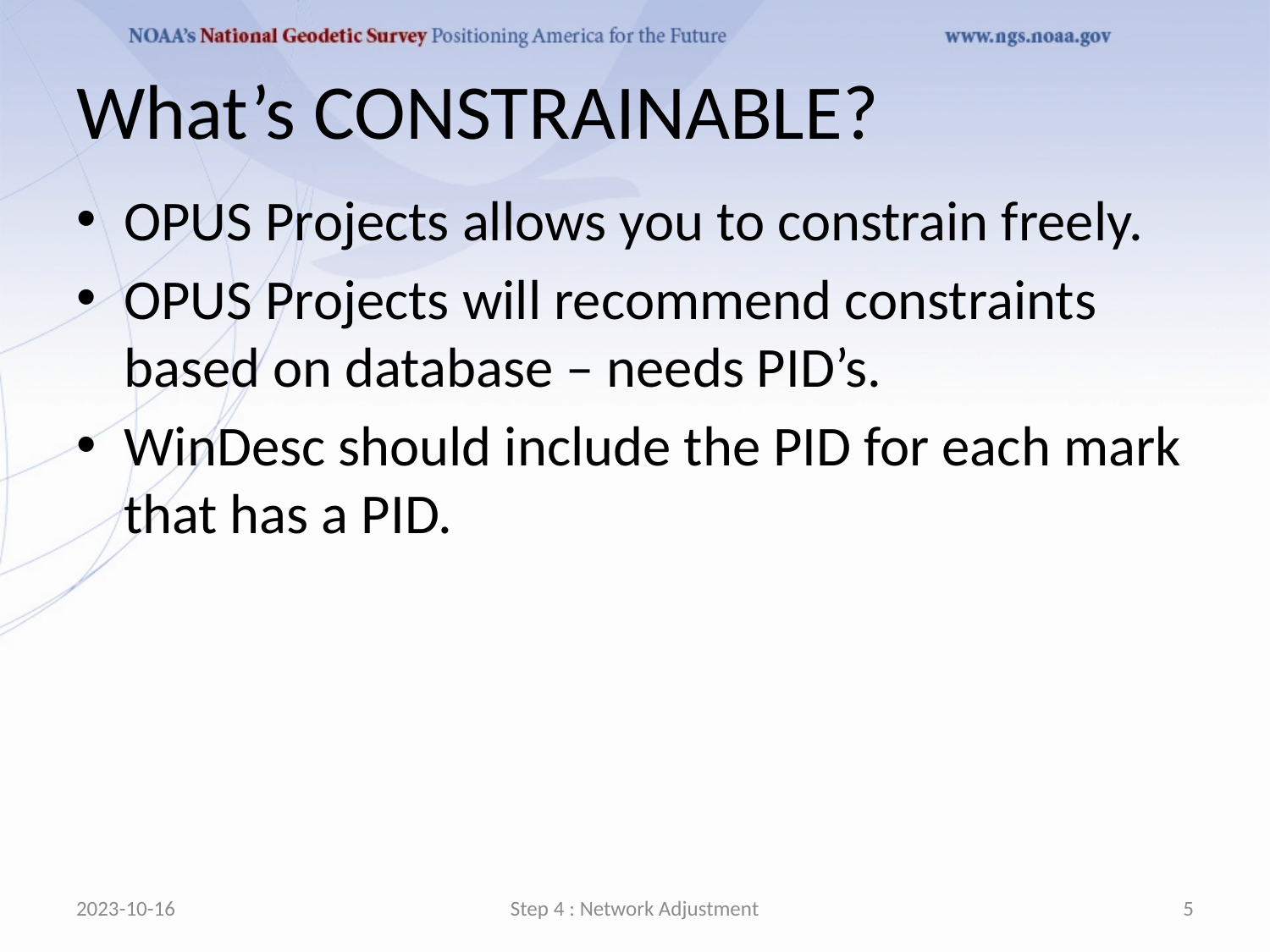

# What’s CONSTRAINABLE?
OPUS Projects allows you to constrain freely.
OPUS Projects will recommend constraints based on database – needs PID’s.
WinDesc should include the PID for each mark that has a PID.
2023-10-16
Step 4 : Network Adjustment
5